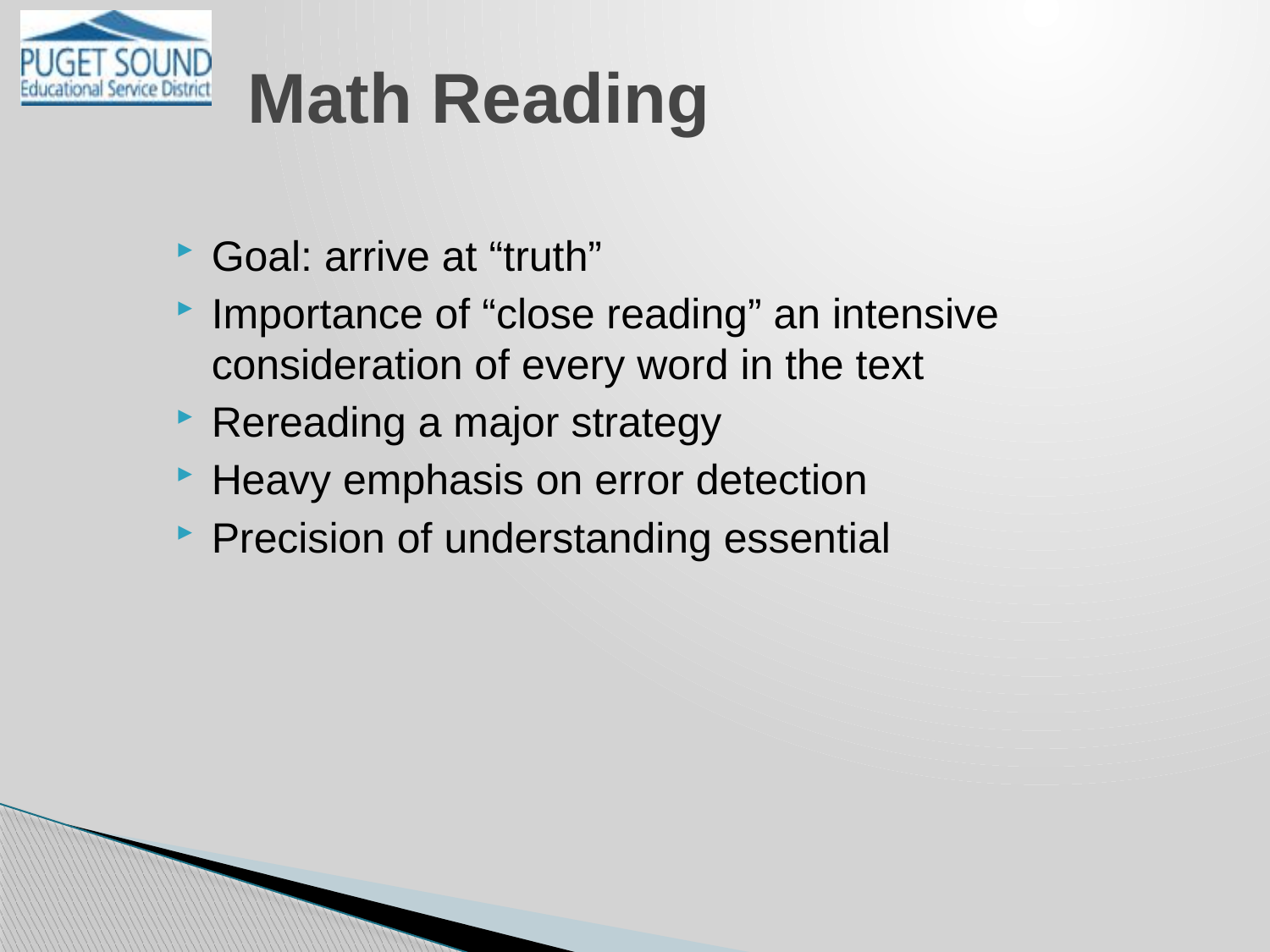

# Math Reading
Goal: arrive at “truth”
Importance of “close reading” an intensive consideration of every word in the text
Rereading a major strategy
Heavy emphasis on error detection
Precision of understanding essential